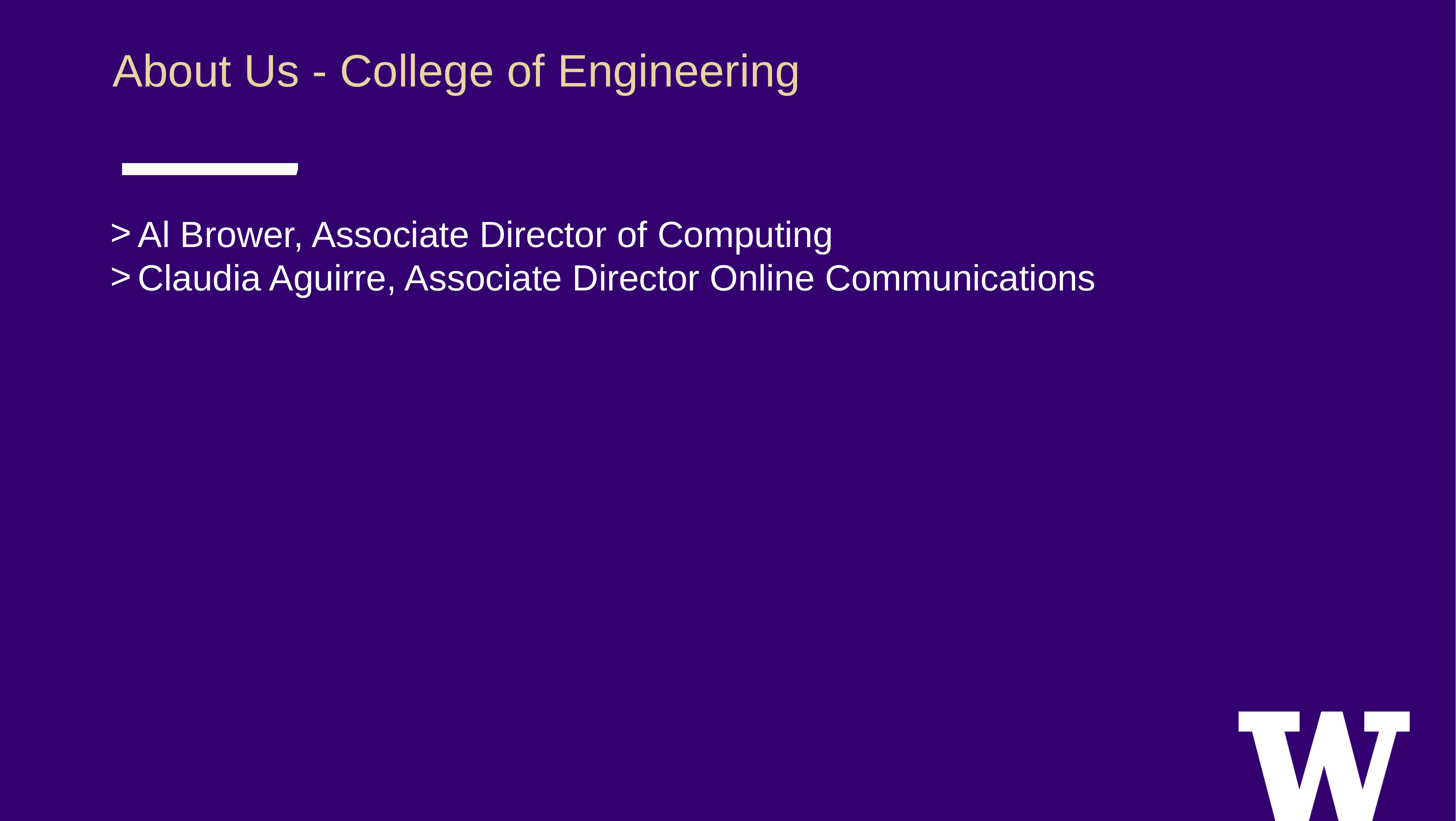

About Us - College of Engineering

Al Brower, Associate Director of Computing
Claudia Aguirre, Associate Director Online Communications